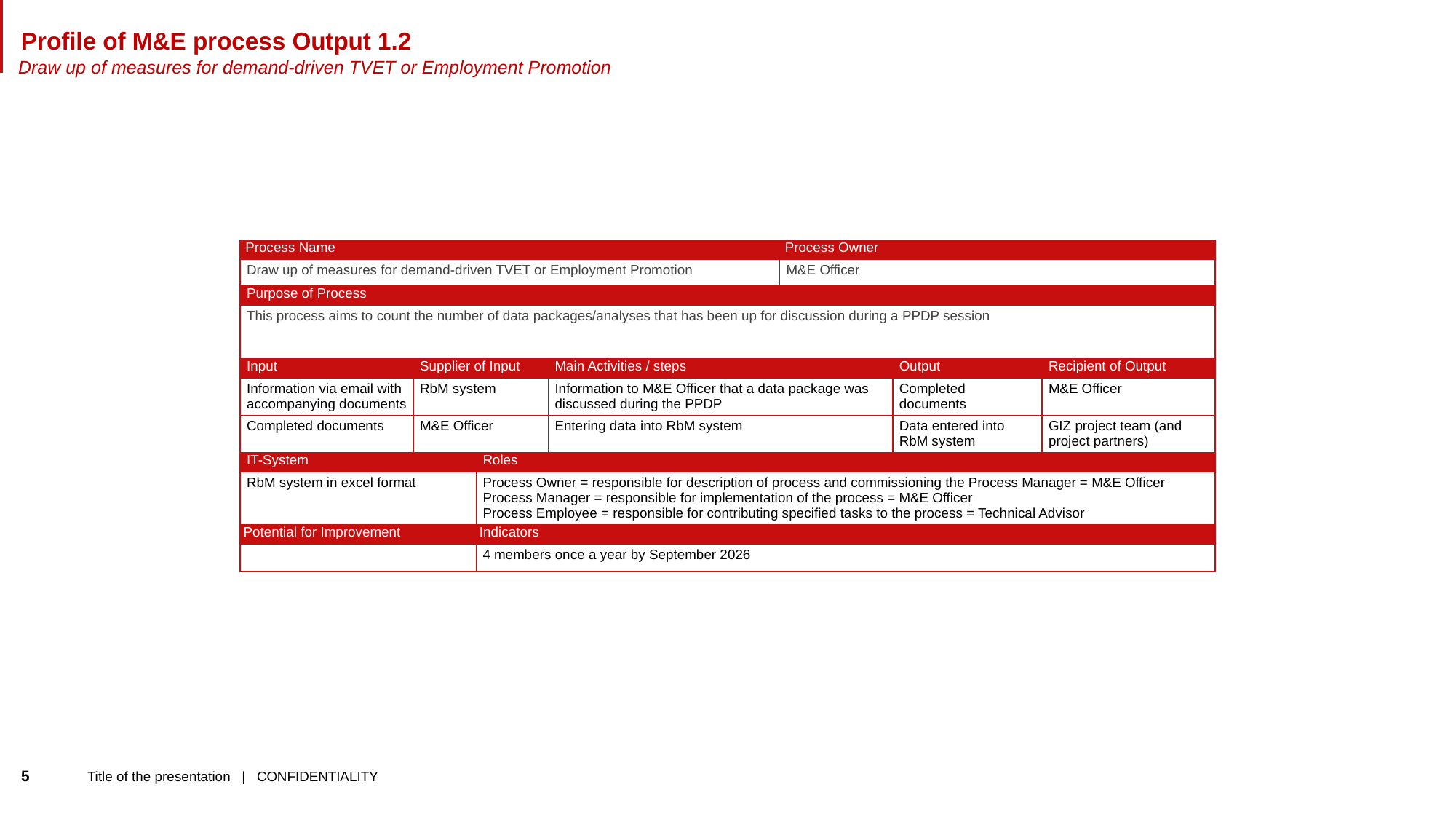

#
Profile of M&E process Output 1.2
Draw up of measures for demand-driven TVET or Employment Promotion
| Process Name |  |  |  | Process Owner |  |  |
| --- | --- | --- | --- | --- | --- | --- |
| Draw up of measures for demand-driven TVET or Employment Promotion |  |  |  | M&E Officer |  |  |
| Purpose of Process |  |  |  |  |  |  |
| This process aims to count the number of data packages/analyses that has been up for discussion during a PPDP session |  |  |  |  |  |  |
| Input | Supplier of Input |  | Main Activities / steps |  | Output | Recipient of Output |
| Information via email with accompanying documents | RbM system |  | Information to M&E Officer that a data package was discussed during the PPDP |  | Completed documents | M&E Officer |
| Completed documents | M&E Officer |  | Entering data into RbM system |  | Data entered into RbM system | GIZ project team (and project partners) |
| IT-System |  | Roles |  |  |  |  |
| RbM system in excel format |  | Process Owner = responsible for description of process and commissioning the Process Manager = M&E Officer Process Manager = responsible for implementation of the process = M&E Officer Process Employee = responsible for contributing specified tasks to the process = Technical Advisor |  |  |  |  |
| Potential for Improvement |  | Indicators |  |  |  |  |
|  |  | 4 members once a year by September 2026 |  |  |  |  |
5
Title of the presentation   |   CONFIDENTIALITY